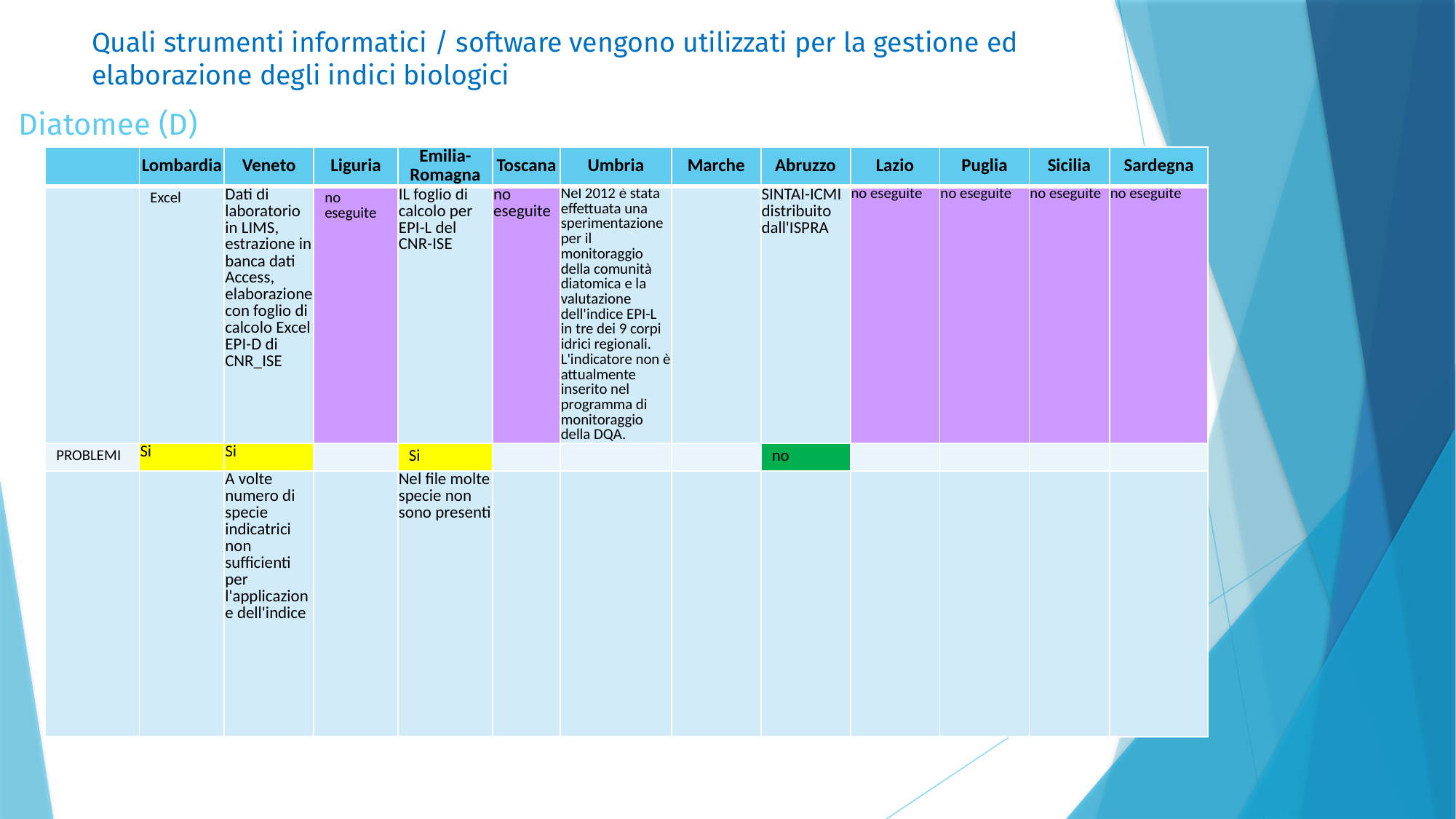

Quali strumenti informatici / software vengono utilizzati per la gestione ed elaborazione degli indici biologici
# Diatomee (D)
|  | Lombardia | Veneto | Liguria | Emilia-Romagna | Toscana | Umbria | Marche | Abruzzo | Lazio | Puglia | Sicilia | Sardegna |
| --- | --- | --- | --- | --- | --- | --- | --- | --- | --- | --- | --- | --- |
|  | Excel | Dati di laboratorio in LIMS, estrazione in banca dati Access, elaborazione con foglio di calcolo Excel EPI-D di CNR\_ISE | no eseguite | IL foglio di calcolo per EPI-L del CNR-ISE | no eseguite | Nel 2012 è stata effettuata una sperimentazione per il monitoraggio della comunità diatomica e la valutazione dell'indice EPI-L in tre dei 9 corpi idrici regionali. L'indicatore non è attualmente inserito nel programma di monitoraggio della DQA. |  | SINTAI-ICMI distribuito dall'ISPRA | no eseguite | no eseguite | no eseguite | no eseguite |
| PROBLEMI | Si | Si |  | Si |  |  |  | no |  |  |  |  |
|  |  | A volte numero di specie indicatrici non sufficienti per l'applicazione dell'indice |  | Nel file molte specie non sono presenti |  |  |  |  |  |  |  |  |